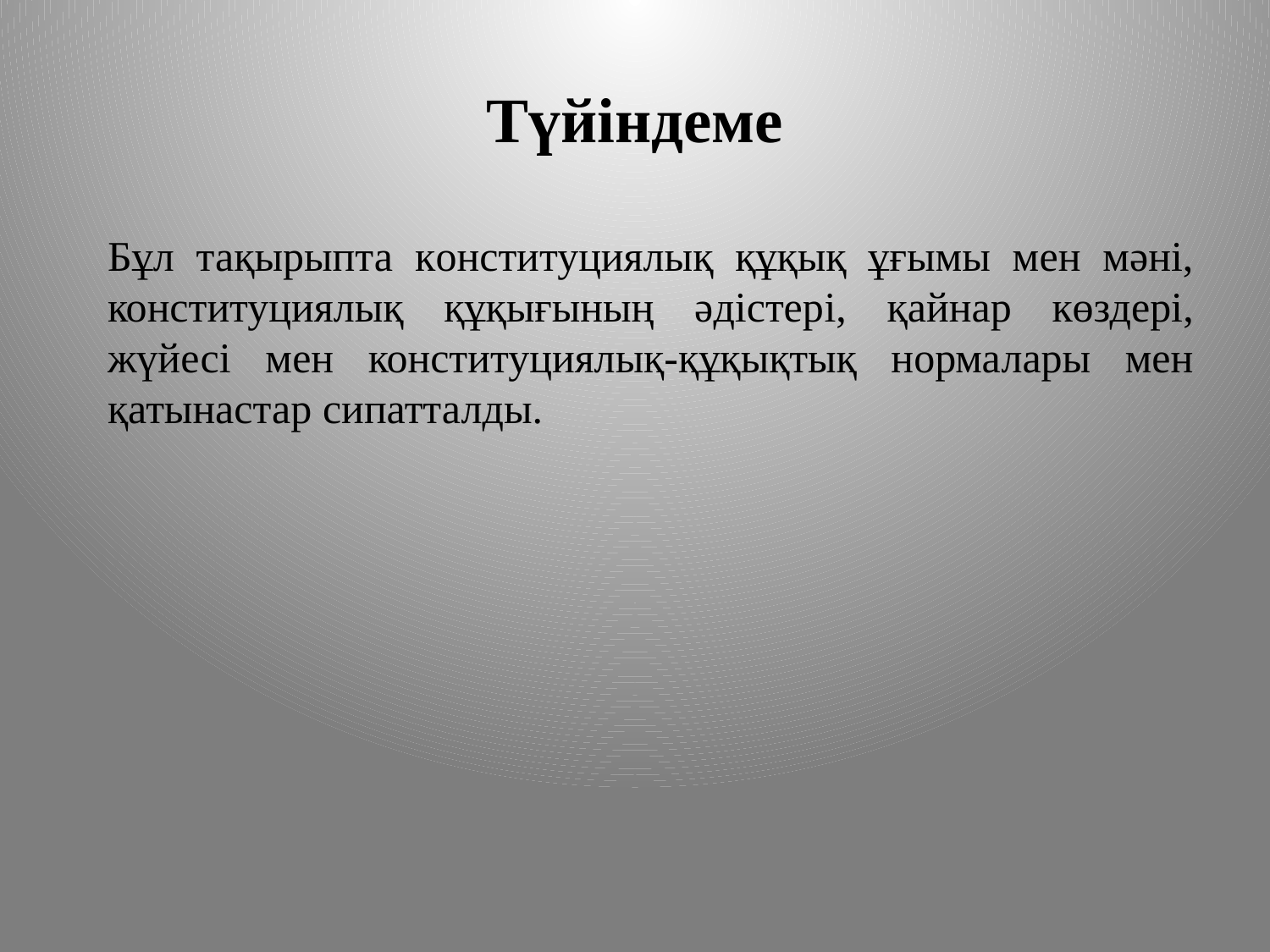

# Түйіндеме
Бұл тақырыпта конституциялық құқық ұғымы мен мәні, конституциялық құқығының әдістері, қайнар көздері, жүйесі мен конституциялық-құқықтық нормалары мен қатынастар сипатталды.